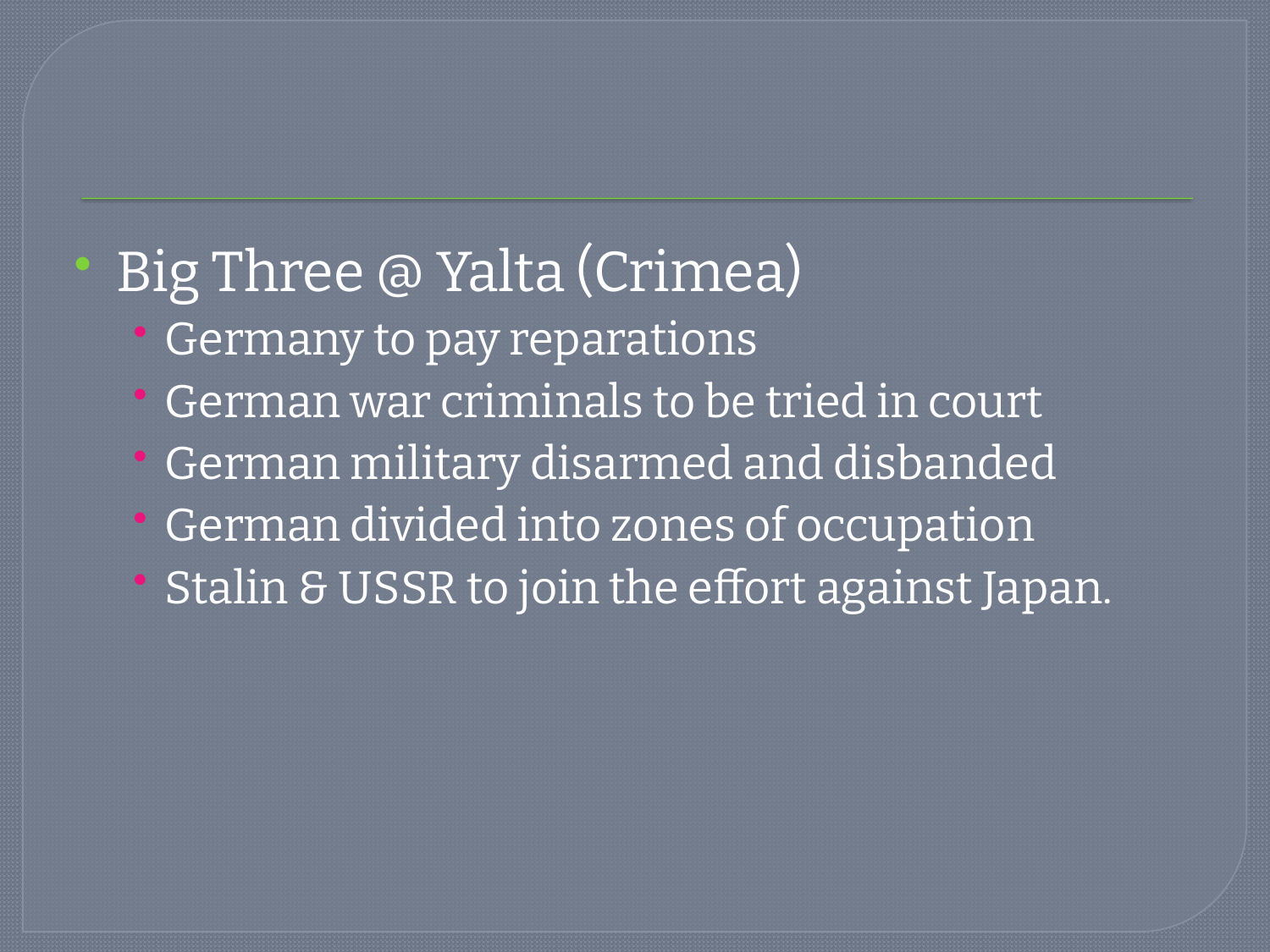

#
Big Three @ Yalta (Crimea)
Germany to pay reparations
German war criminals to be tried in court
German military disarmed and disbanded
German divided into zones of occupation
Stalin & USSR to join the effort against Japan.